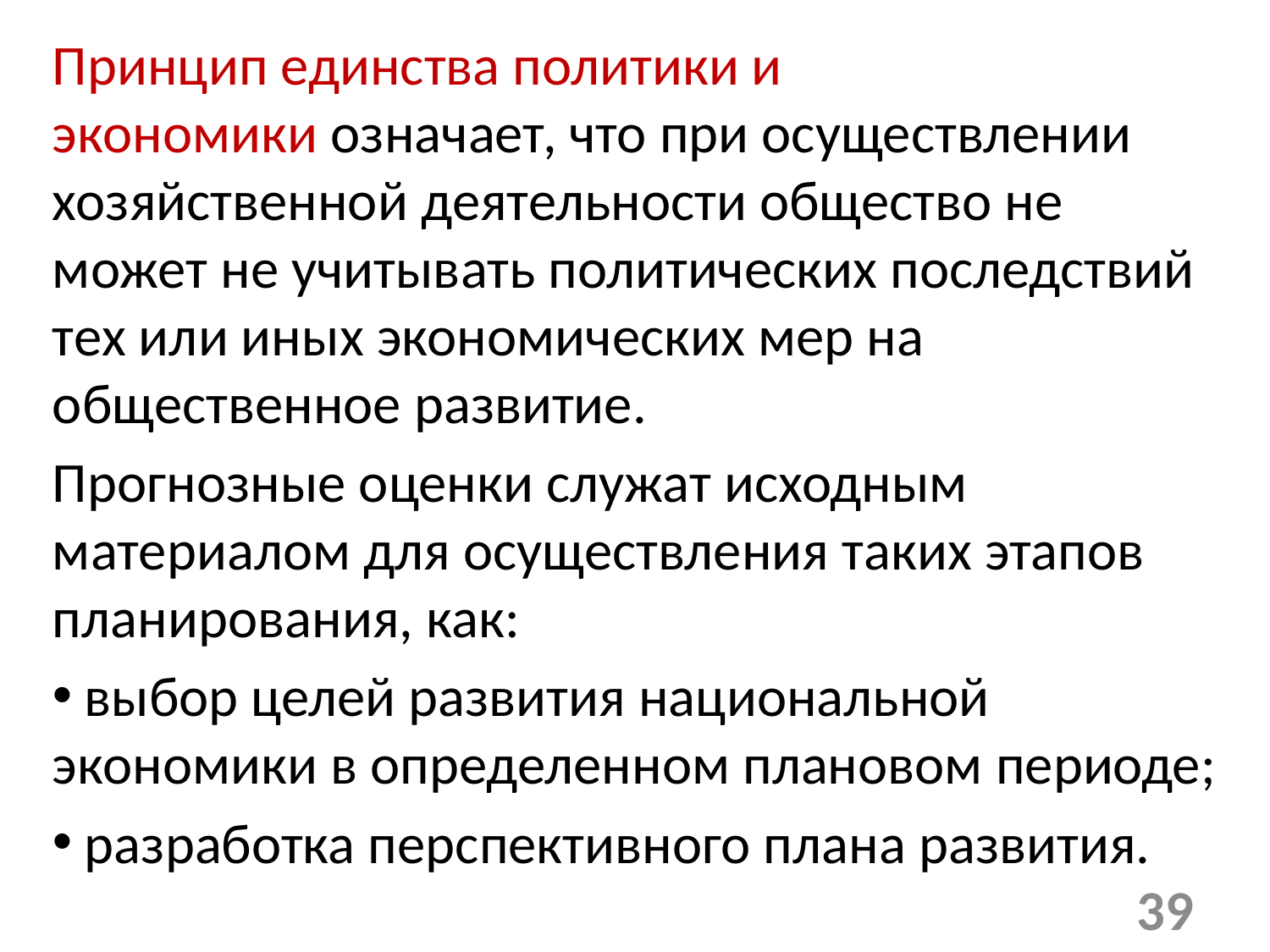

Принцип единства политики и экономики означает, что при осуществлении хозяйственной деятельности общество не может не учитывать политических последствий тех или иных экономических мер на общественное развитие.
Прогнозные оценки служат исходным материалом для осуществления таких этапов планирования, как:
 выбор целей развития национальной экономики в определенном плановом периоде;
 разработка перспективного плана развития.
39